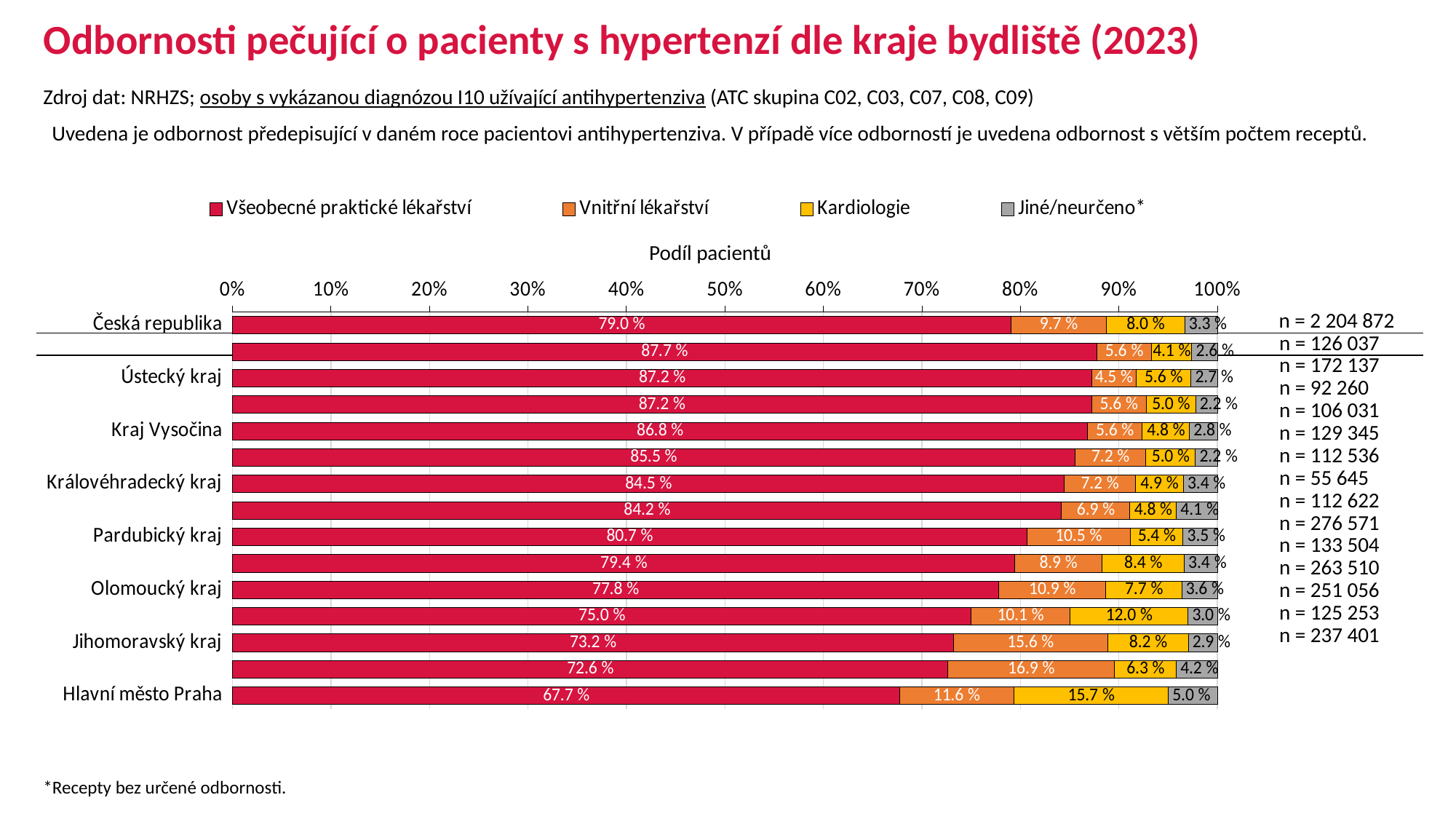

# Odbornosti pečující o pacienty s hypertenzí dle kraje bydliště (2023)
Zdroj dat: NRHZS; osoby s vykázanou diagnózou I10 užívající antihypertenziva (ATC skupina C02, C03, C07, C08, C09)
Uvedena je odbornost předepisující v daném roce pacientovi antihypertenziva. V případě více odborností je uvedena odbornost s větším počtem receptů.
Podíl pacientů

### Chart

| Category | Všeobecné praktické lékařství | Vnitřní lékařství | Kardiologie | Jiné/neurčeno* |
|---|---|---|---|---|
| Česká republika | 0.7901923987087082 | 0.09674327923125284 | 0.08012649196710078 | 0.03293783009293816 |
| Jihočeský kraj | 0.8773518247695418 | 0.05577829994906092 | 0.04087450909509177 | 0.025995366186305602 |
| Ústecký kraj | 0.8723695031686904 | 0.044930095302597846 | 0.0559600406366407 | 0.02674036089207102 |
| Liberecký kraj | 0.8721718183660145 | 0.055606834912987686 | 0.05013620297620388 | 0.022085143744793895 |
| Kraj Vysočina | 0.8679929429883131 | 0.055656818691333716 | 0.04809294981139064 | 0.0282572885089626 |
| Zlínský kraj | 0.8551502575729657 | 0.07220054639117442 | 0.05036893421674585 | 0.022280261819114078 |
| Královéhradecký kraj | 0.8447378104875805 | 0.07175712971481141 | 0.049116835326586936 | 0.03438822447102116 |
| Karlovarský kraj | 0.8418245114921015 | 0.06910234334057049 | 0.04763419929624916 | 0.04143894587107883 |
| Pardubický kraj | 0.8066467753041083 | 0.10492540739040625 | 0.053660775763139774 | 0.03476704154234565 |
| Středočeský kraj | 0.7942268458792116 | 0.08856619963397439 | 0.08365335573490144 | 0.03355359875191263 |
| Olomoucký kraj | 0.7778719170468943 | 0.10881376747945994 | 0.07726329371711063 | 0.03605102175653512 |
| Moravskoslezský kraj | 0.7497536673997525 | 0.10061799922750096 | 0.11997382962454971 | 0.029654503748196847 |
| Jihomoravský kraj | 0.7319978857477928 | 0.15648769852084934 | 0.08213787236854059 | 0.02937654336281724 |
| Plzeňský kraj | 0.7264569544632012 | 0.1689348305693959 | 0.0630789188831875 | 0.0415292960842154 |
| Hlavní město Praha | 0.6773889861601133 | 0.11585296110226383 | 0.15698549143475546 | 0.0497725613028674 |
|  | n = 2 204 872 |
| --- | --- |
|  | n = 126 037 |
|  | n = 172 137 |
|  | n = 92 260 |
|  | n = 106 031 |
|  | n = 129 345 |
|  | n = 112 536 |
|  | n = 55 645 |
|  | n = 112 622 |
|  | n = 276 571 |
|  | n = 133 504 |
|  | n = 263 510 |
|  | n = 251 056 |
|  | n = 125 253 |
|  | n = 237 401 |
*Recepty bez určené odbornosti.